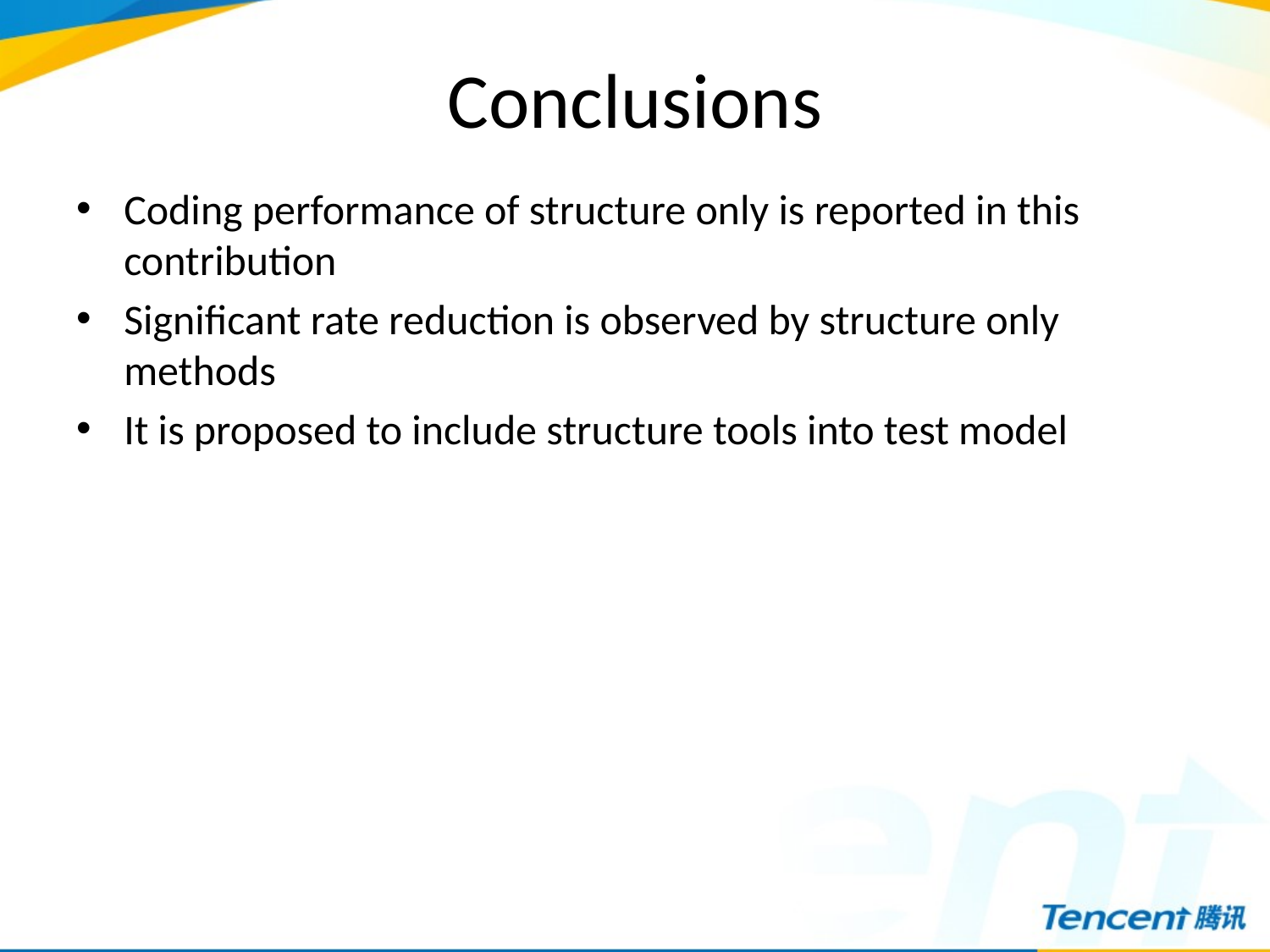

# Conclusions
Coding performance of structure only is reported in this contribution
Significant rate reduction is observed by structure only methods
It is proposed to include structure tools into test model